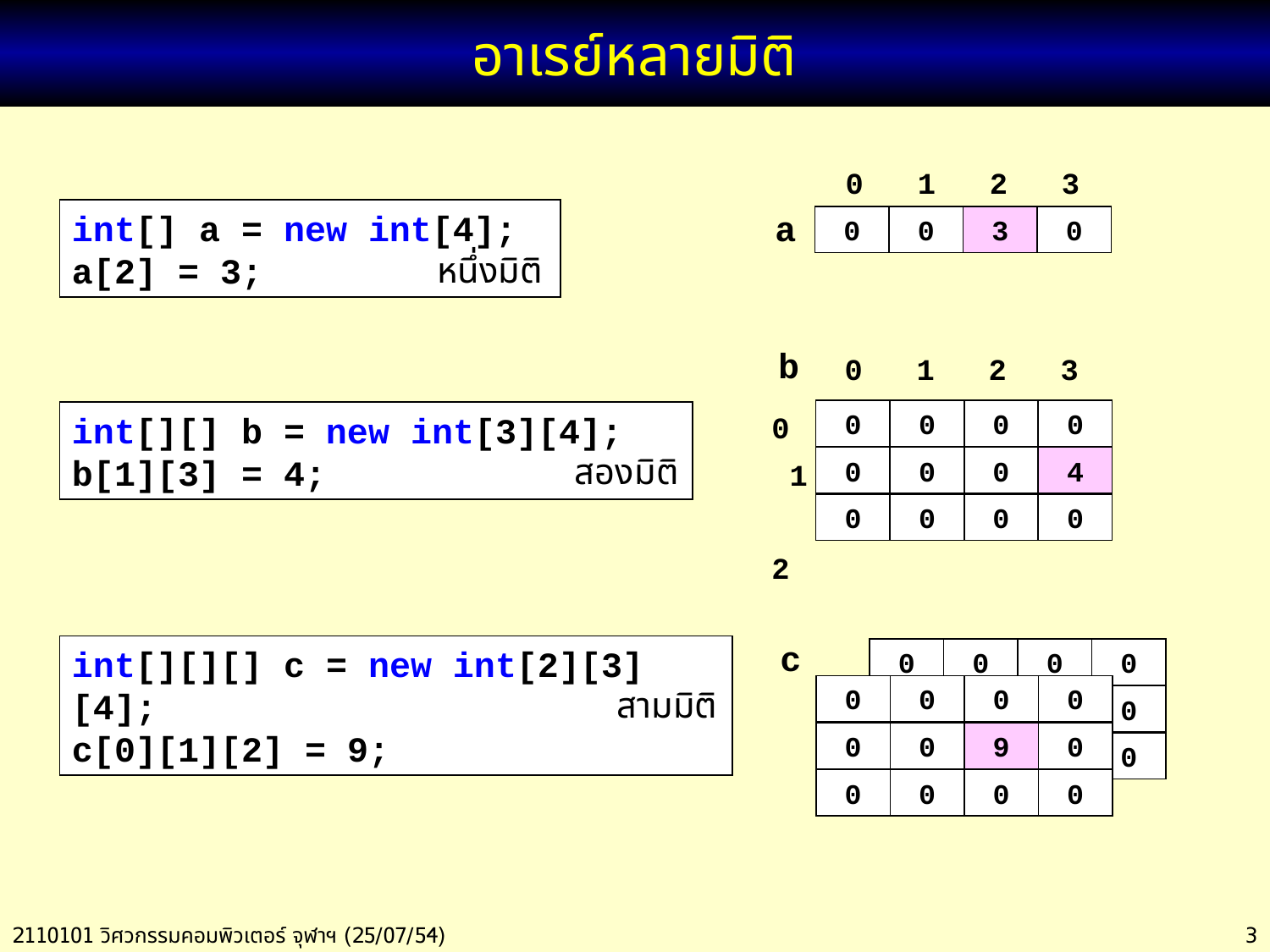

# อาเรย์หลายมิติ
 0   1   2   3
a
0
0
3
0
int[] a = new int[4];
a[2] = 3;
หนึ่งมิติ
b
 0   1   2   3
0   1   2
0
0
0
0
0
0
0
4
0
0
0
0
int[][] b = new int[3][4];
b[1][3] = 4;
สองมิติ
c
0
0
0
0
0
0
0
0
0
0
9
0
0
0
9
0
0
0
0
0
0
0
0
0
int[][][] c = new int[2][3][4];
c[0][1][2] = 9;
สามมิติ